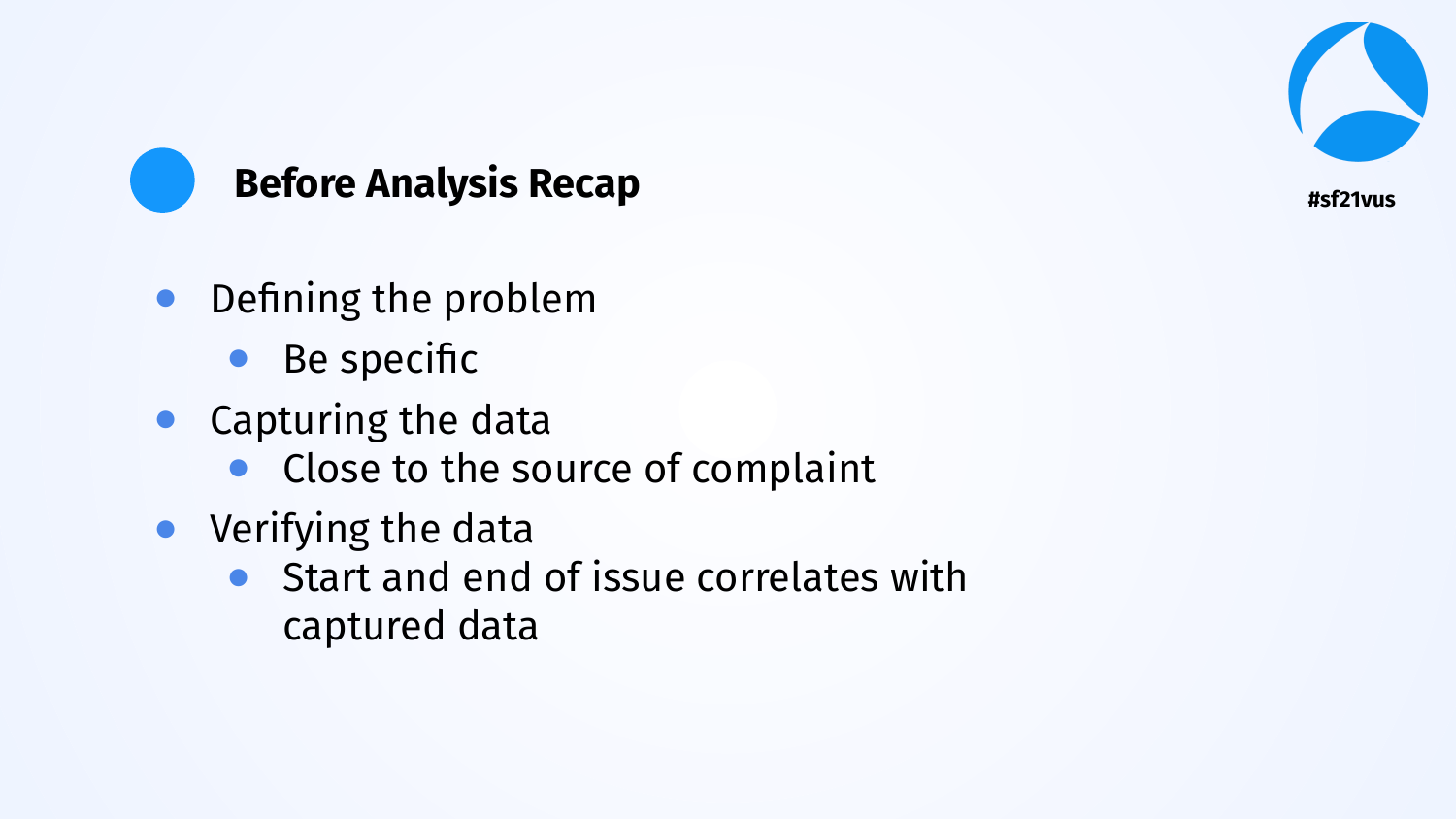

# Before Analysis Recap
Defining the problem
Be specific
Capturing the data
Close to the source of complaint
Verifying the data
Start and end of issue correlates with captured data